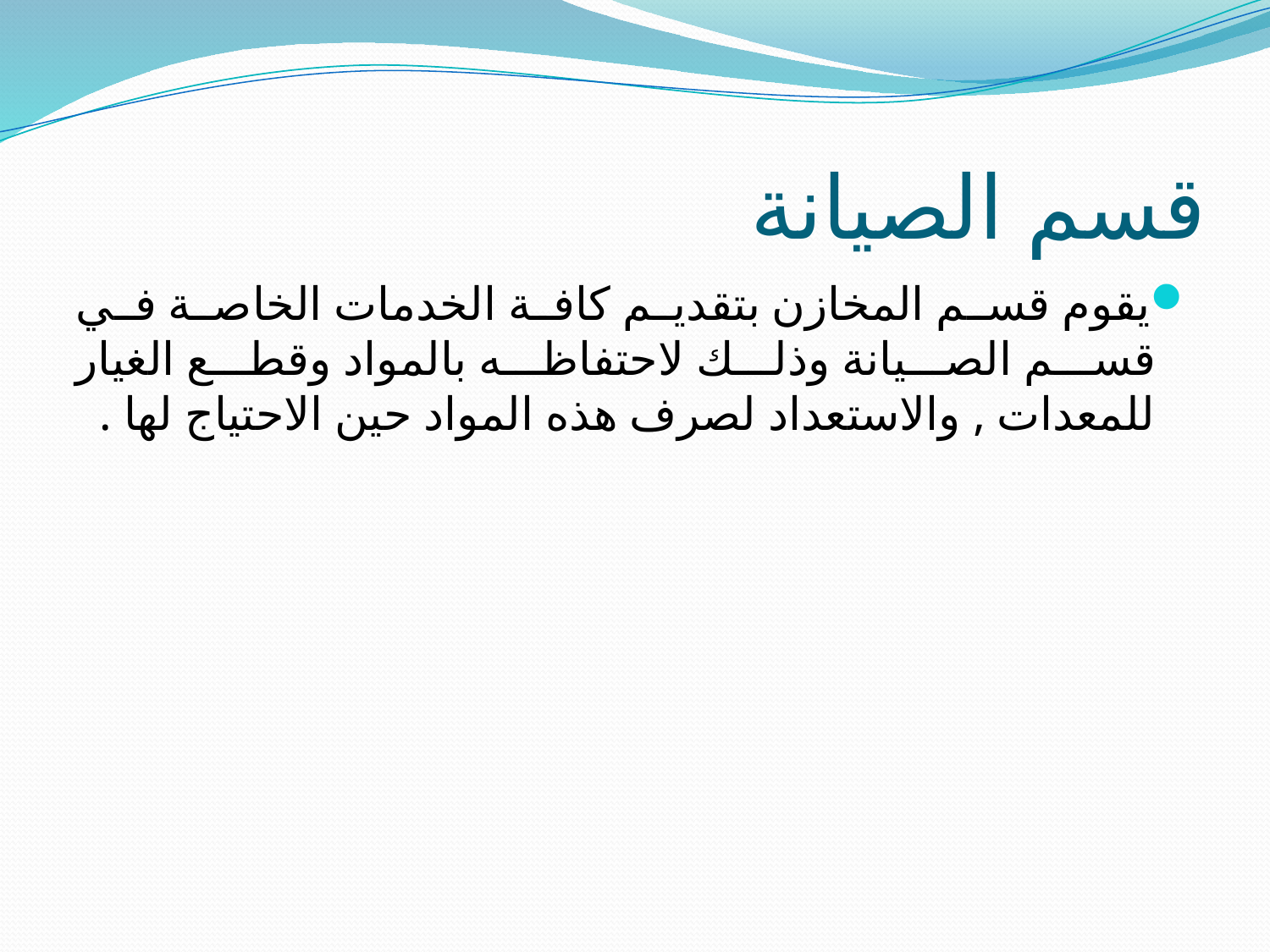

# قسم الصيانة
يقوم قسم المخازن بتقديم كافة الخدمات الخاصة في قسم الصيانة وذلك لاحتفاظه بالمواد وقطع الغيار للمعدات , والاستعداد لصرف هذه المواد حين الاحتياج لها .